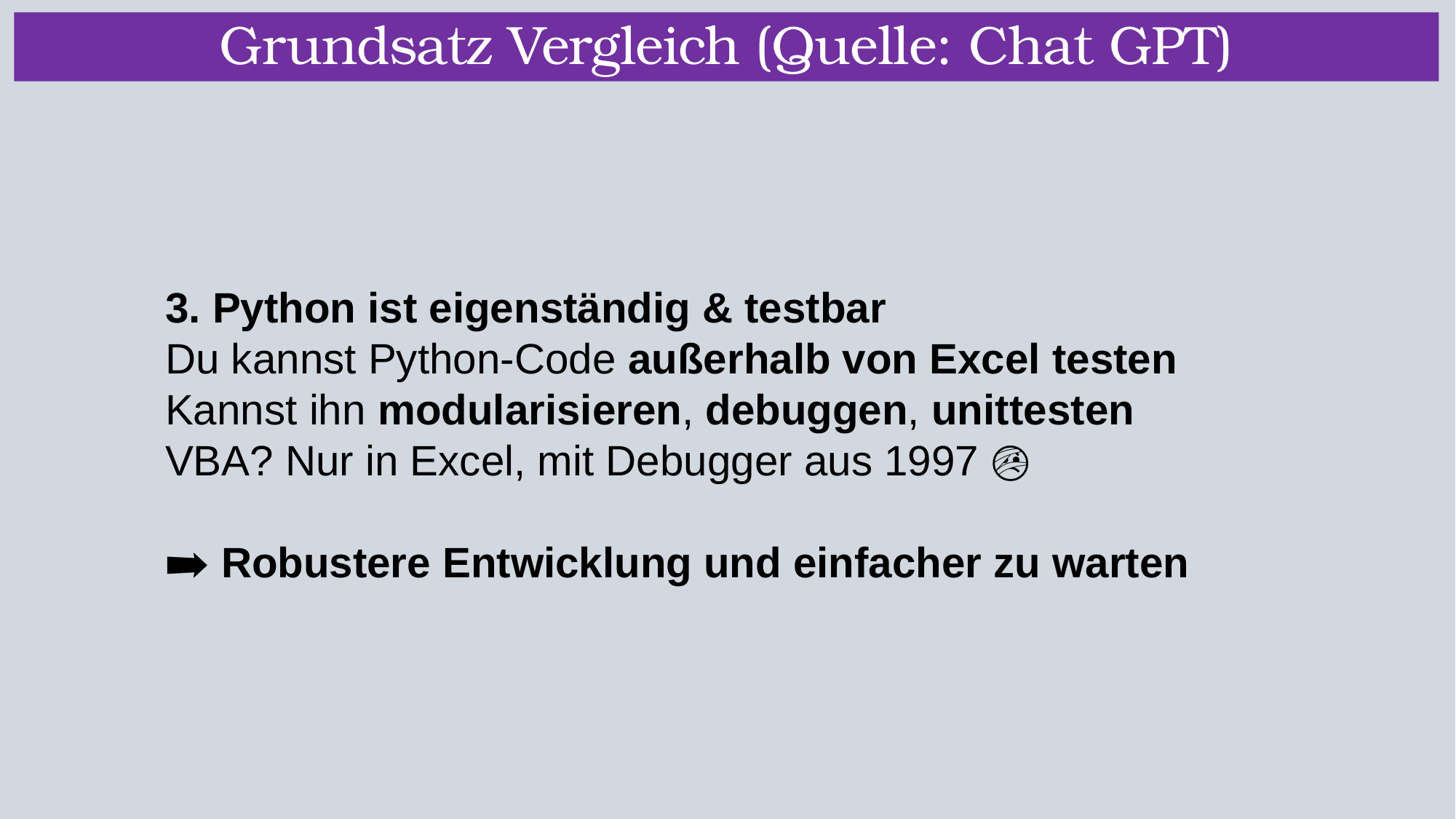

Grundsatz Vergleich (Quelle: Chat GPT)

3. Python ist eigenständig & testbar
Du kannst Python-Code außerhalb von Excel testen
Kannst ihn modularisieren, debuggen, unittesten
VBA? Nur in Excel, mit Debugger aus 1997 🤕

➡️ Robustere Entwicklung und einfacher zu warten